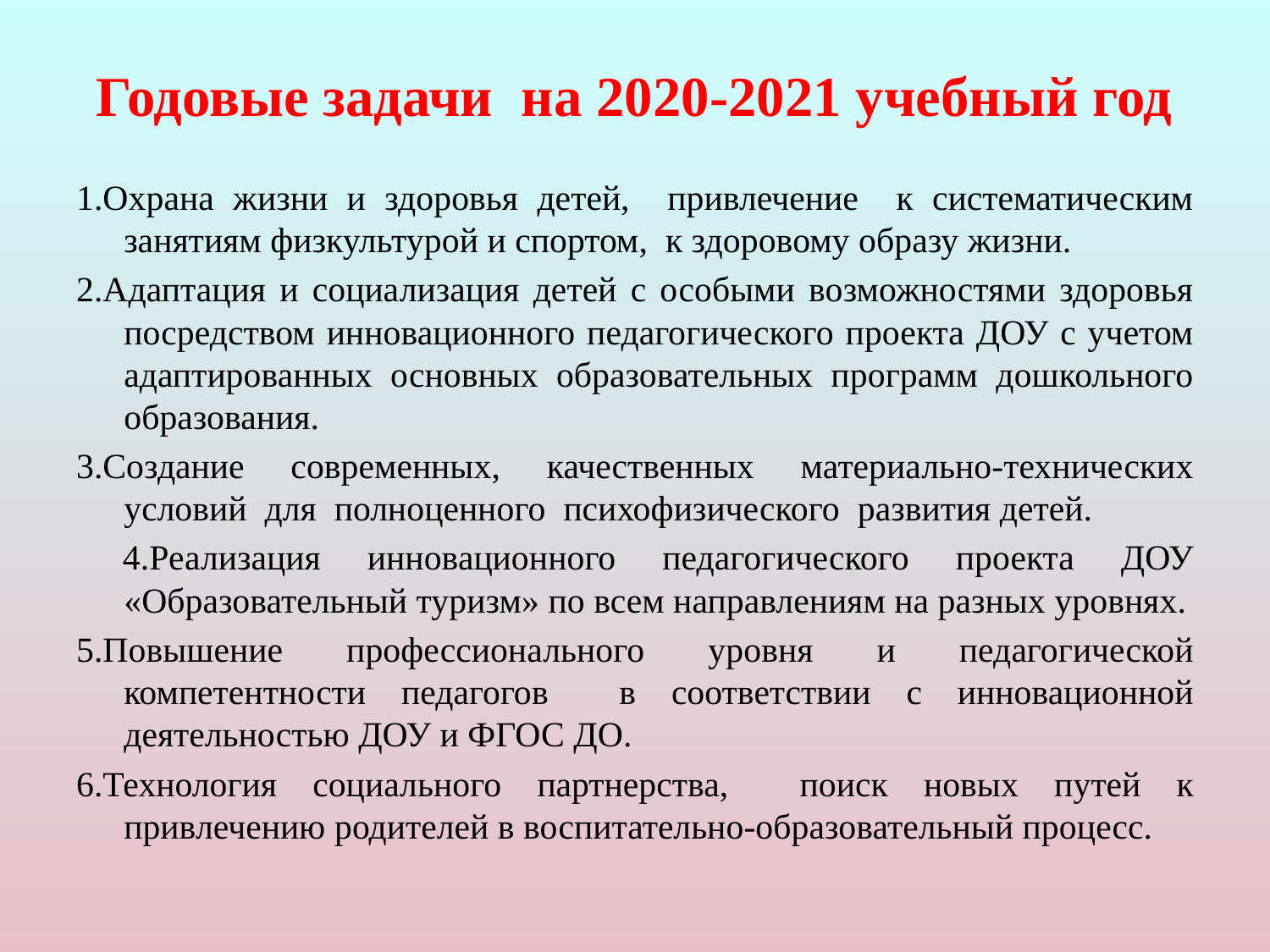

# Годовые задачи  на 2020-2021 учебный год
1.Охрана жизни и здоровья детей,  привлечение  к систематическим занятиям физкультурой и спортом,  к здоровому образу жизни.
2.Адаптация и социализация детей с особыми возможностями здоровья посредством инновационного педагогического проекта ДОУ с учетом адаптированных основных образовательных программ дошкольного образования.
3.Создание современных, качественных материально-технических условий  для  полноценного  психофизического  развития детей.
 4.Реализация инновационного педагогического проекта ДОУ «Образовательный туризм» по всем направлениям на разных уровнях.
5.Повышение профессионального уровня и педагогической компетентности педагогов  в соответствии с инновационной деятельностью ДОУ и ФГОС ДО.
6.Технология социального партнерства,  поиск новых путей к привлечению родителей в воспитательно-образовательный процесс.